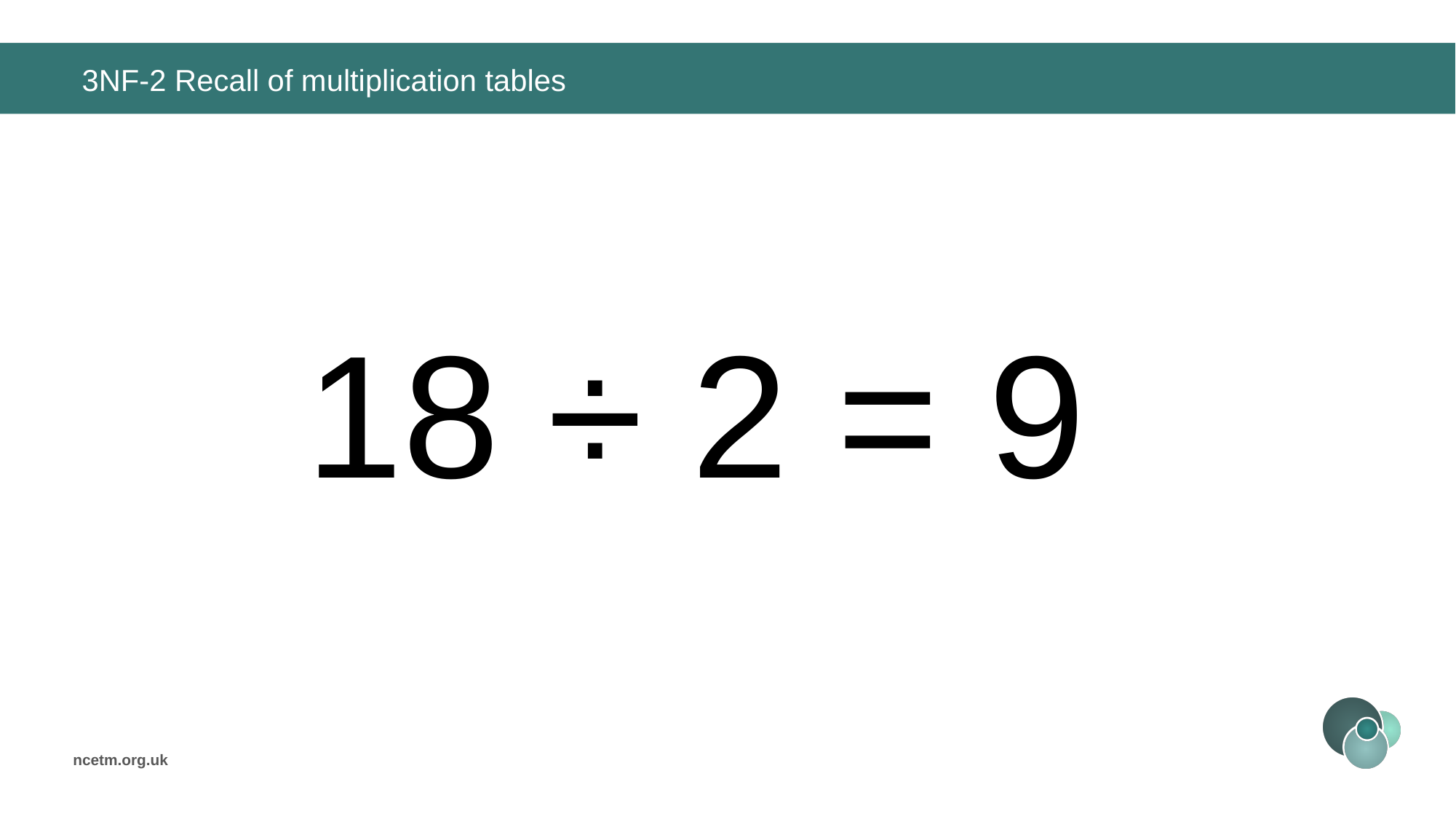

# 3NF-2 Recall of multiplication tables
18 ÷ 2 =
9